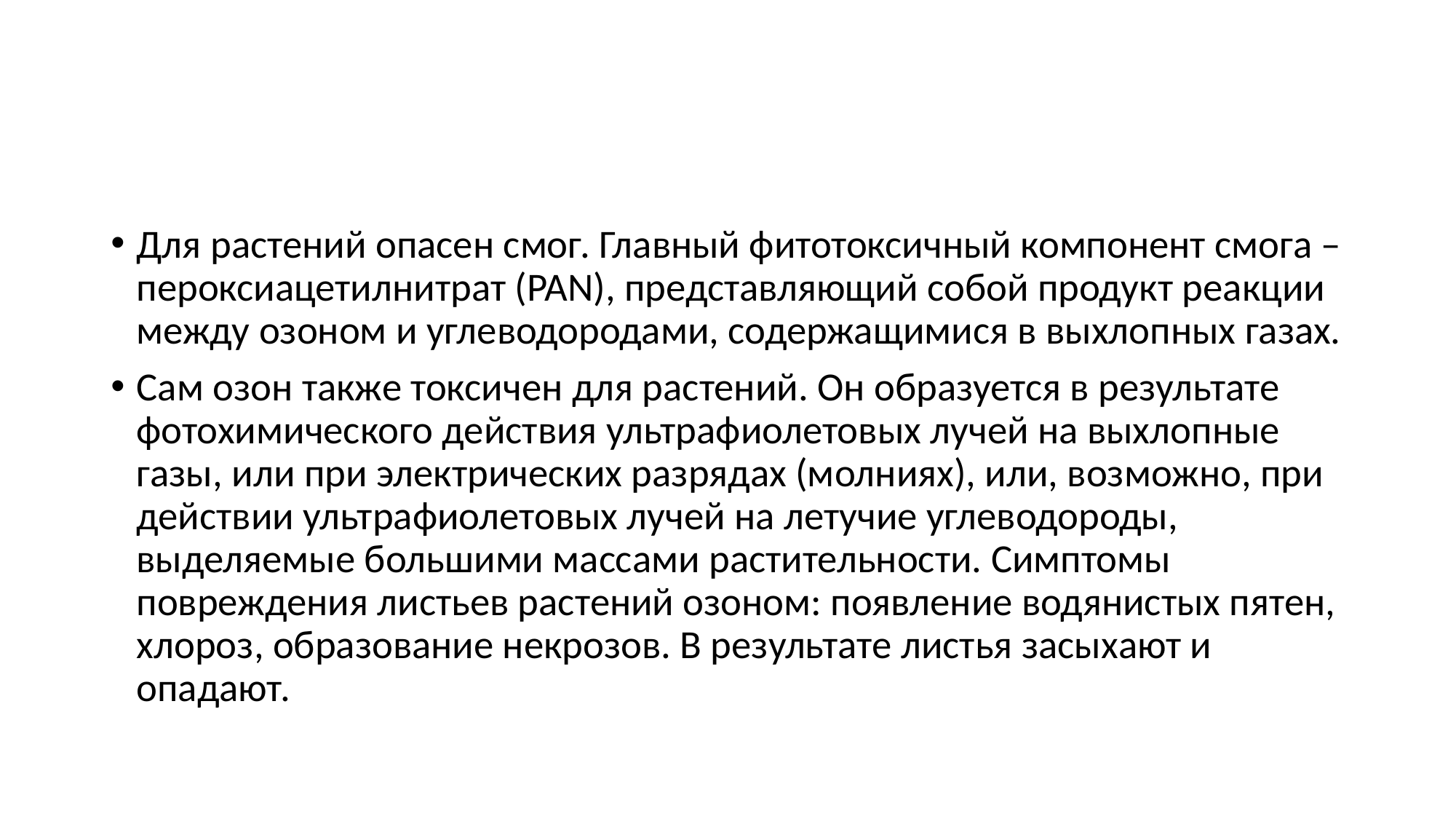

#
Для растений опасен смог. Главный фитотоксичный компонент смога – пероксиацетилнитрат (PAN), представляющий собой продукт реакции между озоном и углеводородами, содержащимися в выхлопных газах.
Сам озон также токсичен для растений. Он образуется в результате фотохимического действия ультрафиолетовых лучей на выхлопные газы, или при электрических разрядах (молниях), или, возможно, при действии ультрафиолетовых лучей на летучие углеводороды, выделяемые большими массами растительности. Симптомы повреждения листьев растений озоном: появление водянистых пятен, хлороз, образование некрозов. В результате листья засыхают и опадают.